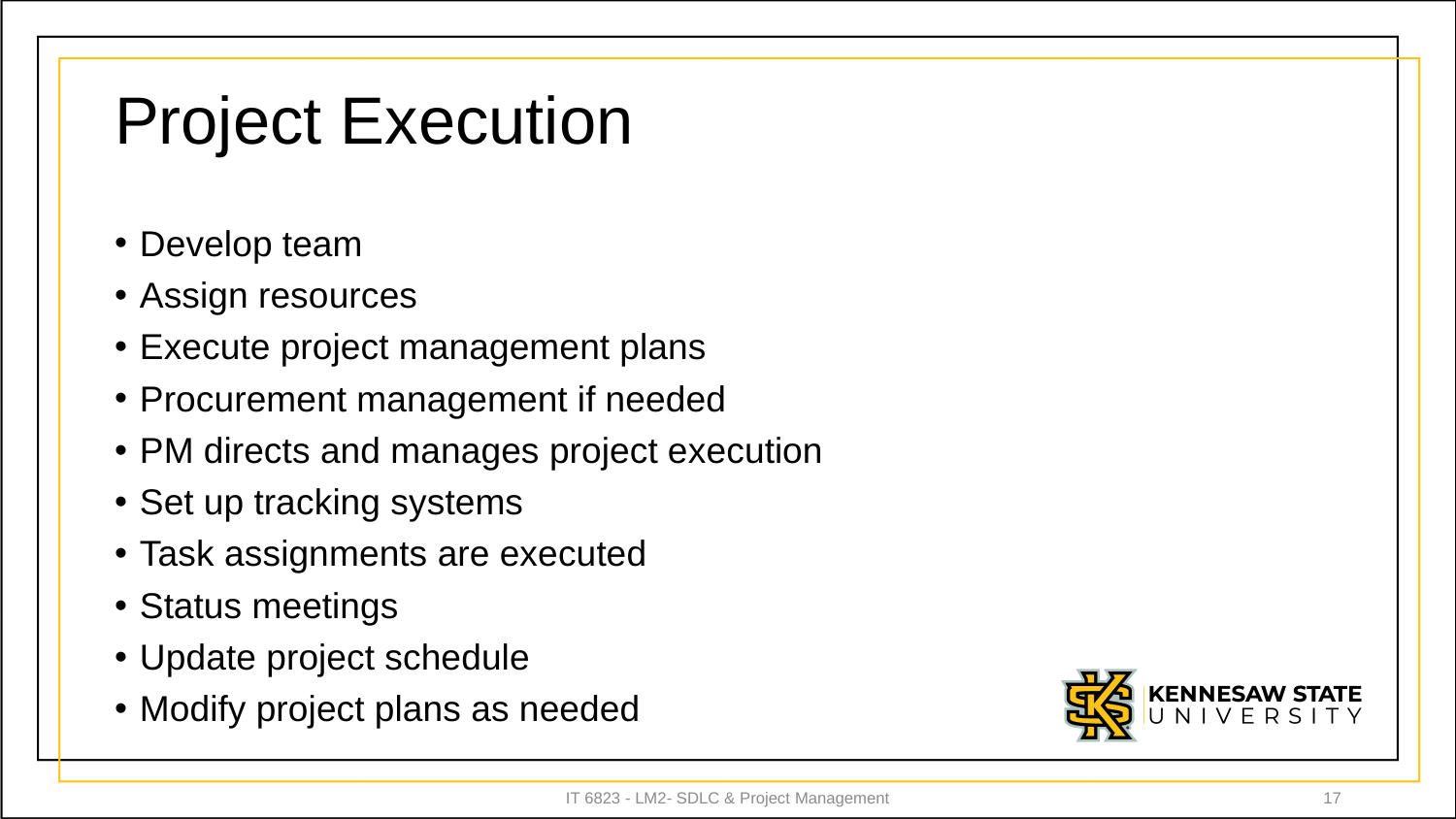

# Project Execution
Develop team
Assign resources
Execute project management plans
Procurement management if needed
PM directs and manages project execution
Set up tracking systems
Task assignments are executed
Status meetings
Update project schedule
Modify project plans as needed
IT 6823 - LM2- SDLC & Project Management
17